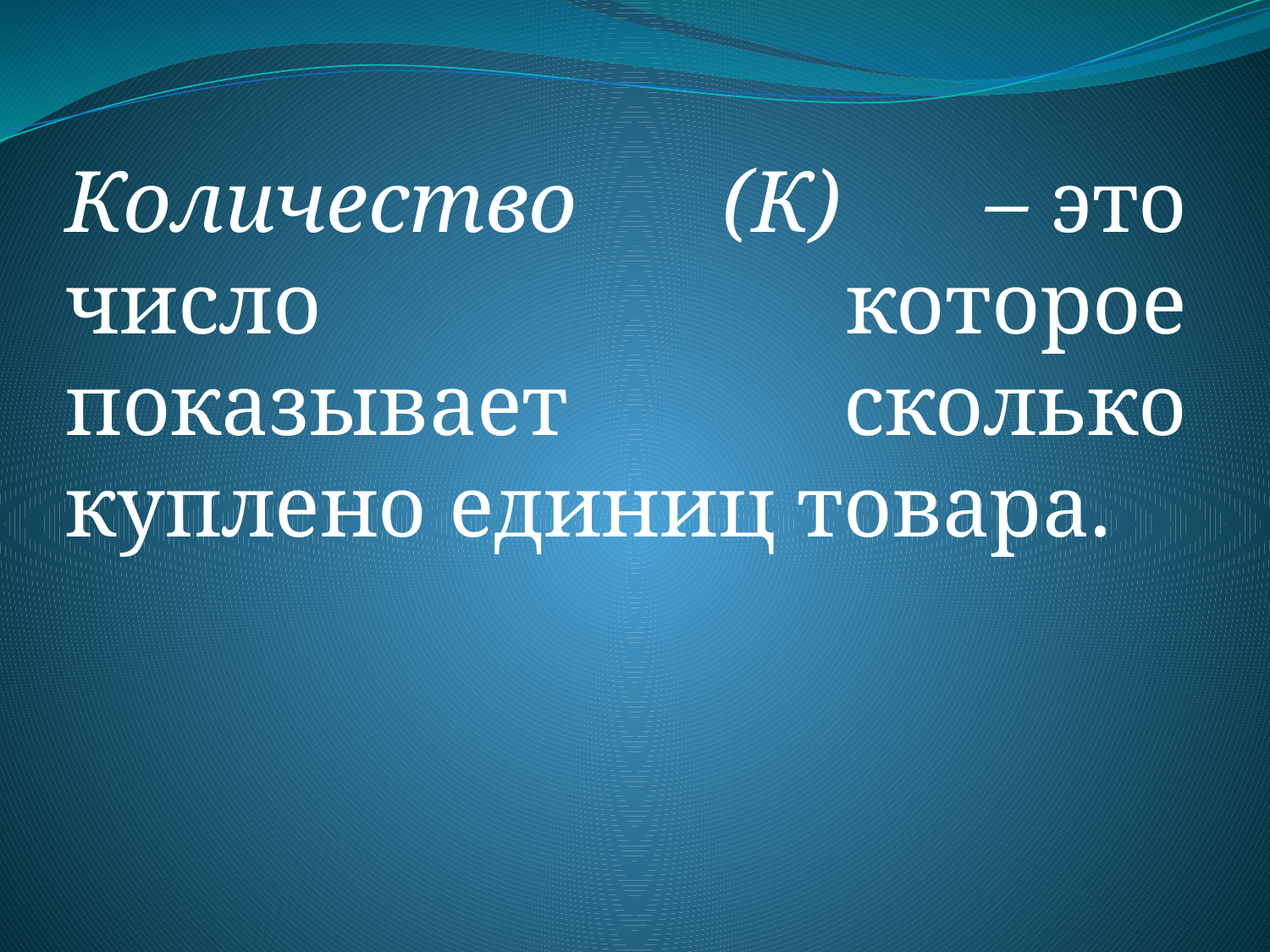

Количество (К) – это число которое показывает сколько куплено единиц товара.
#